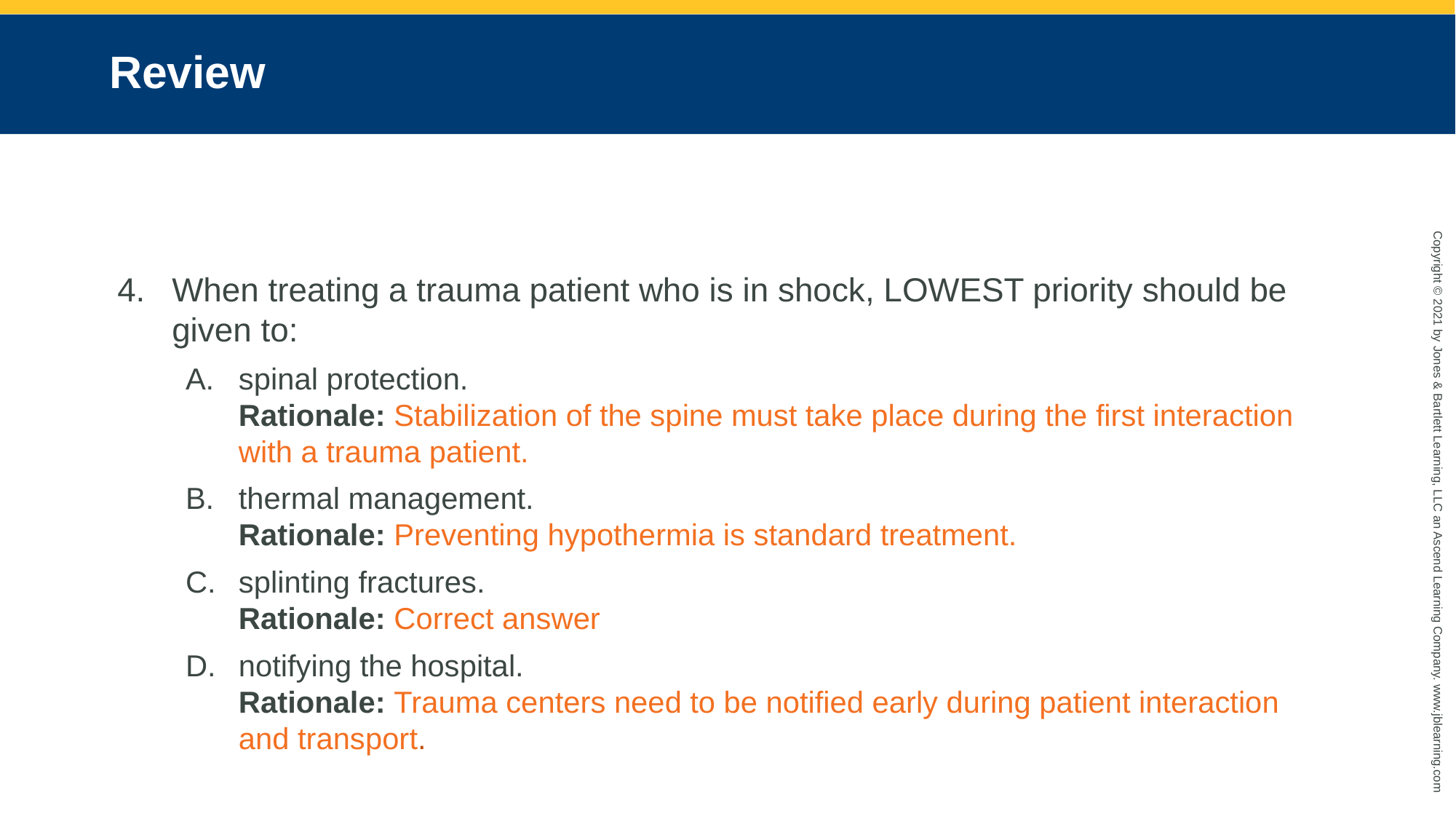

# Review
When treating a trauma patient who is in shock, LOWEST priority should be given to:
spinal protection.
Rationale: Stabilization of the spine must take place during the first interaction with a trauma patient.
thermal management.
Rationale: Preventing hypothermia is standard treatment.
splinting fractures.
Rationale: Correct answer
notifying the hospital.
Rationale: Trauma centers need to be notified early during patient interaction and transport.